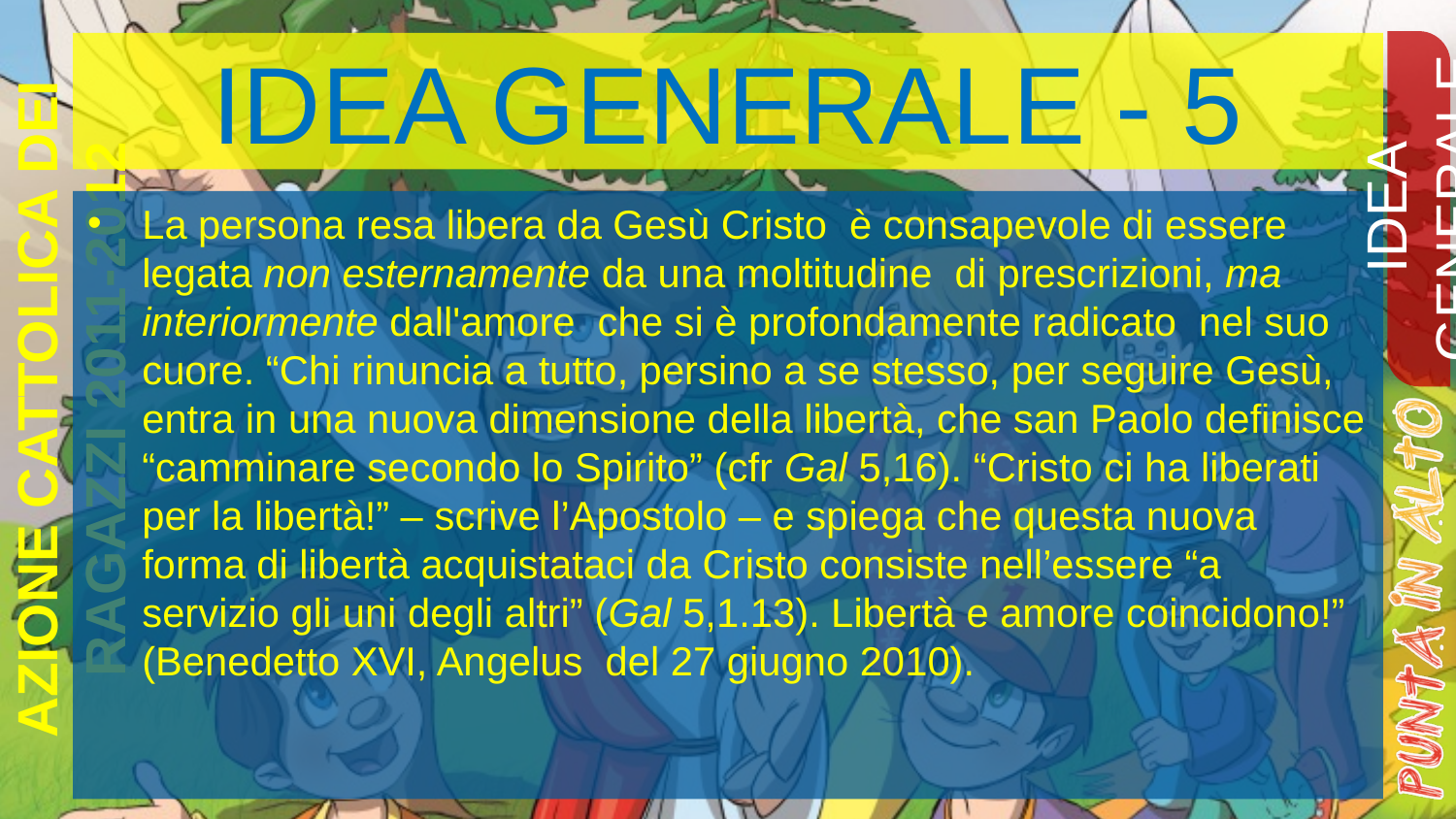

# IDEA GENERALE - 5
IDEA GENERALE
La persona resa libera da Gesù Cristo  è consapevole di essere  legata non esternamente da una moltitudine  di prescrizioni, ma interiormente dall'amore  che si è profondamente radicato  nel suo cuore. “Chi rinuncia a tutto, persino a se stesso, per seguire Gesù, entra in una nuova dimensione della libertà, che san Paolo definisce “camminare secondo lo Spirito” (cfr Gal 5,16). “Cristo ci ha liberati per la libertà!” – scrive l’Apostolo – e spiega che questa nuova forma di libertà acquistataci da Cristo consiste nell’essere “a servizio gli uni degli altri” (Gal 5,1.13). Libertà e amore coincidono!” (Benedetto XVI, Angelus  del 27 giugno 2010).